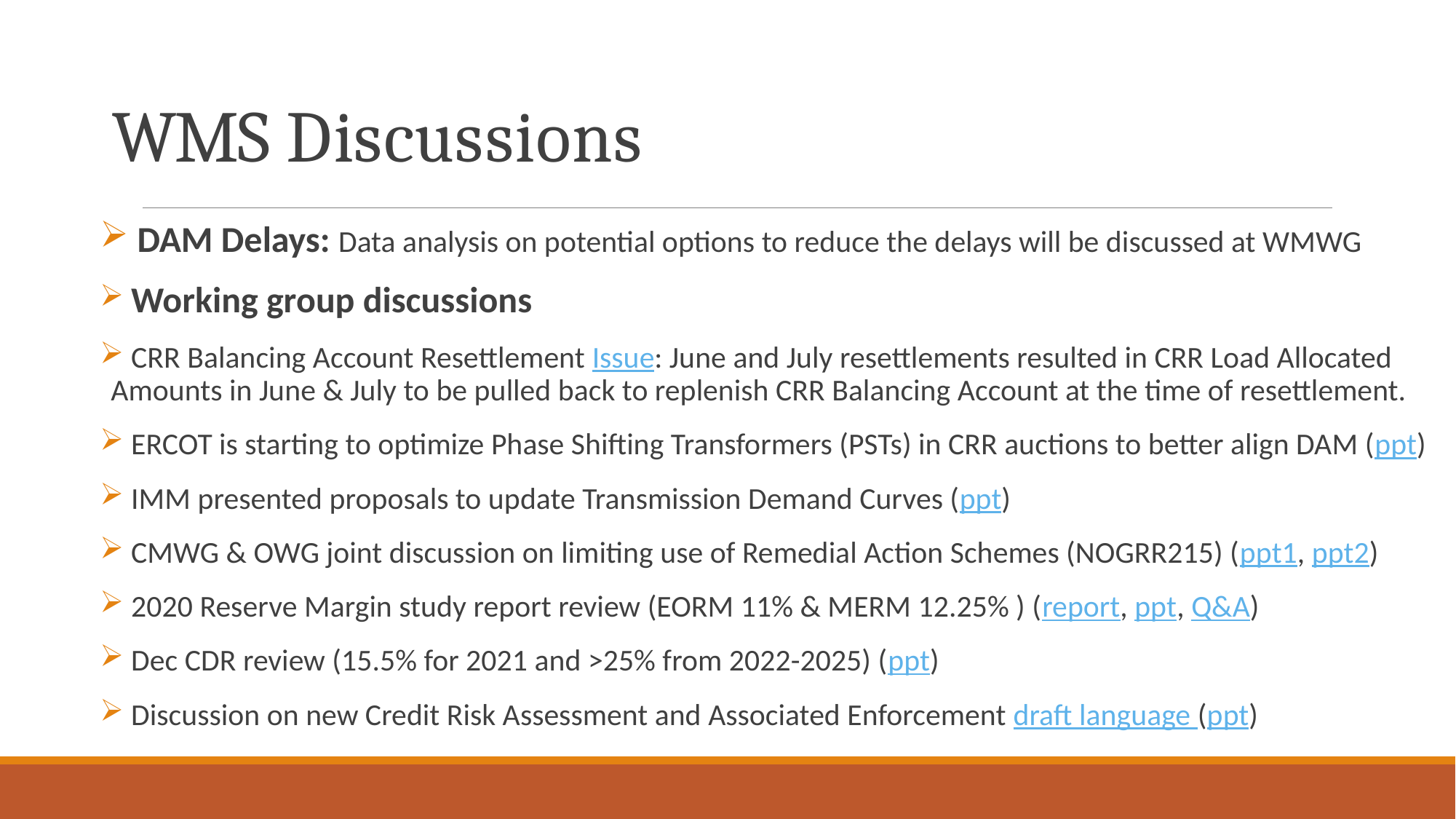

# WMS Discussions
 DAM Delays: Data analysis on potential options to reduce the delays will be discussed at WMWG
 Working group discussions
 CRR Balancing Account Resettlement Issue: June and July resettlements resulted in CRR Load Allocated Amounts in June & July to be pulled back to replenish CRR Balancing Account at the time of resettlement.
 ERCOT is starting to optimize Phase Shifting Transformers (PSTs) in CRR auctions to better align DAM (ppt)
 IMM presented proposals to update Transmission Demand Curves (ppt)
 CMWG & OWG joint discussion on limiting use of Remedial Action Schemes (NOGRR215) (ppt1, ppt2)
 2020 Reserve Margin study report review (EORM 11% & MERM 12.25% ) (report, ppt, Q&A)
 Dec CDR review (15.5% for 2021 and >25% from 2022-2025) (ppt)
 Discussion on new Credit Risk Assessment and Associated Enforcement draft language (ppt)